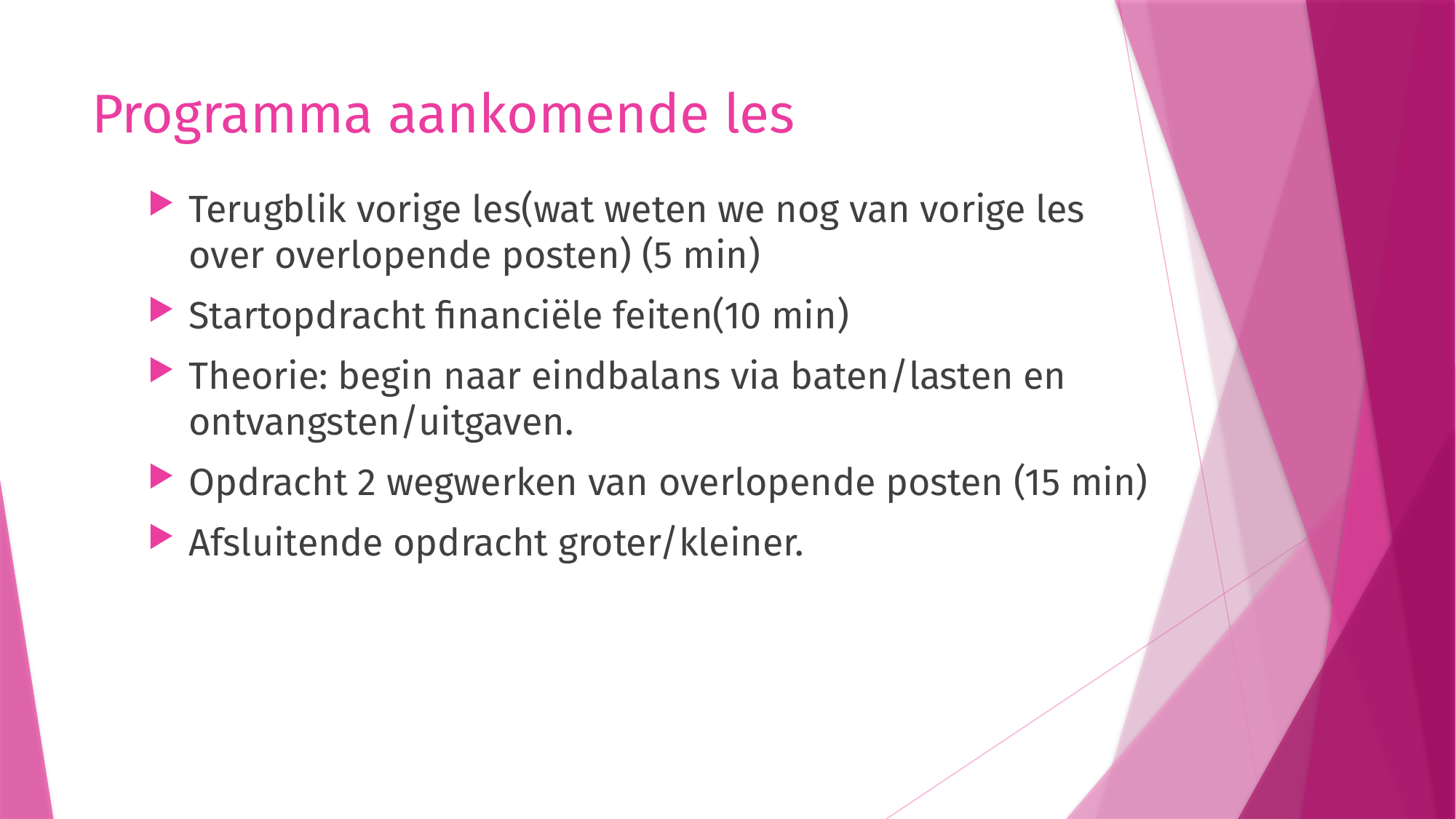

# Programma aankomende les
Terugblik vorige les(wat weten we nog van vorige les over overlopende posten) (5 min)
Startopdracht financiële feiten(10 min)
Theorie: begin naar eindbalans via baten/lasten en ontvangsten/uitgaven.
Opdracht 2 wegwerken van overlopende posten (15 min)
Afsluitende opdracht groter/kleiner.